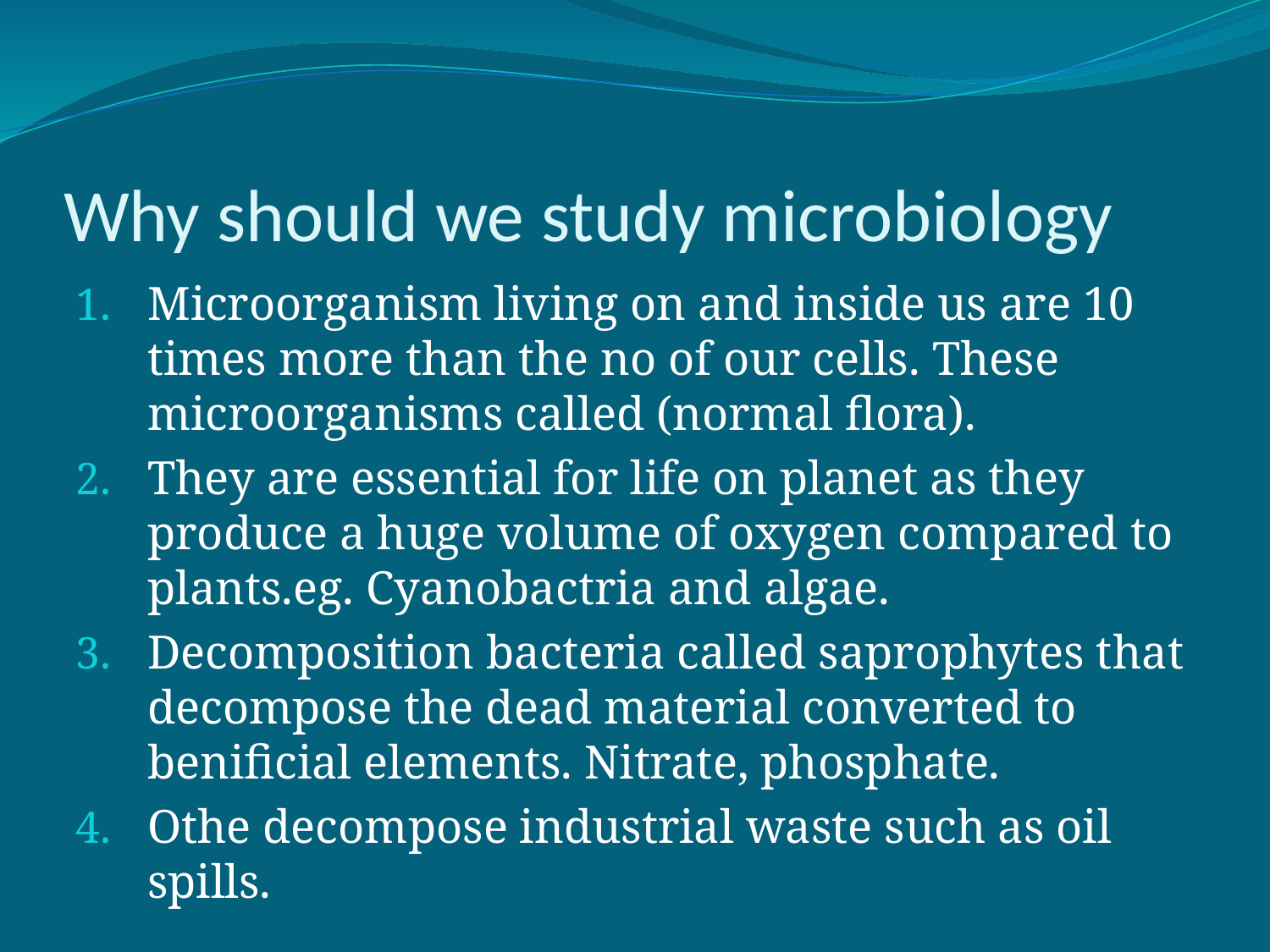

# Why should we study microbiology
Microorganism living on and inside us are 10 times more than the no of our cells. These microorganisms called (normal flora).
They are essential for life on planet as they produce a huge volume of oxygen compared to plants.eg. Cyanobactria and algae.
Decomposition bacteria called saprophytes that decompose the dead material converted to benificial elements. Nitrate, phosphate.
Othe decompose industrial waste such as oil spills.